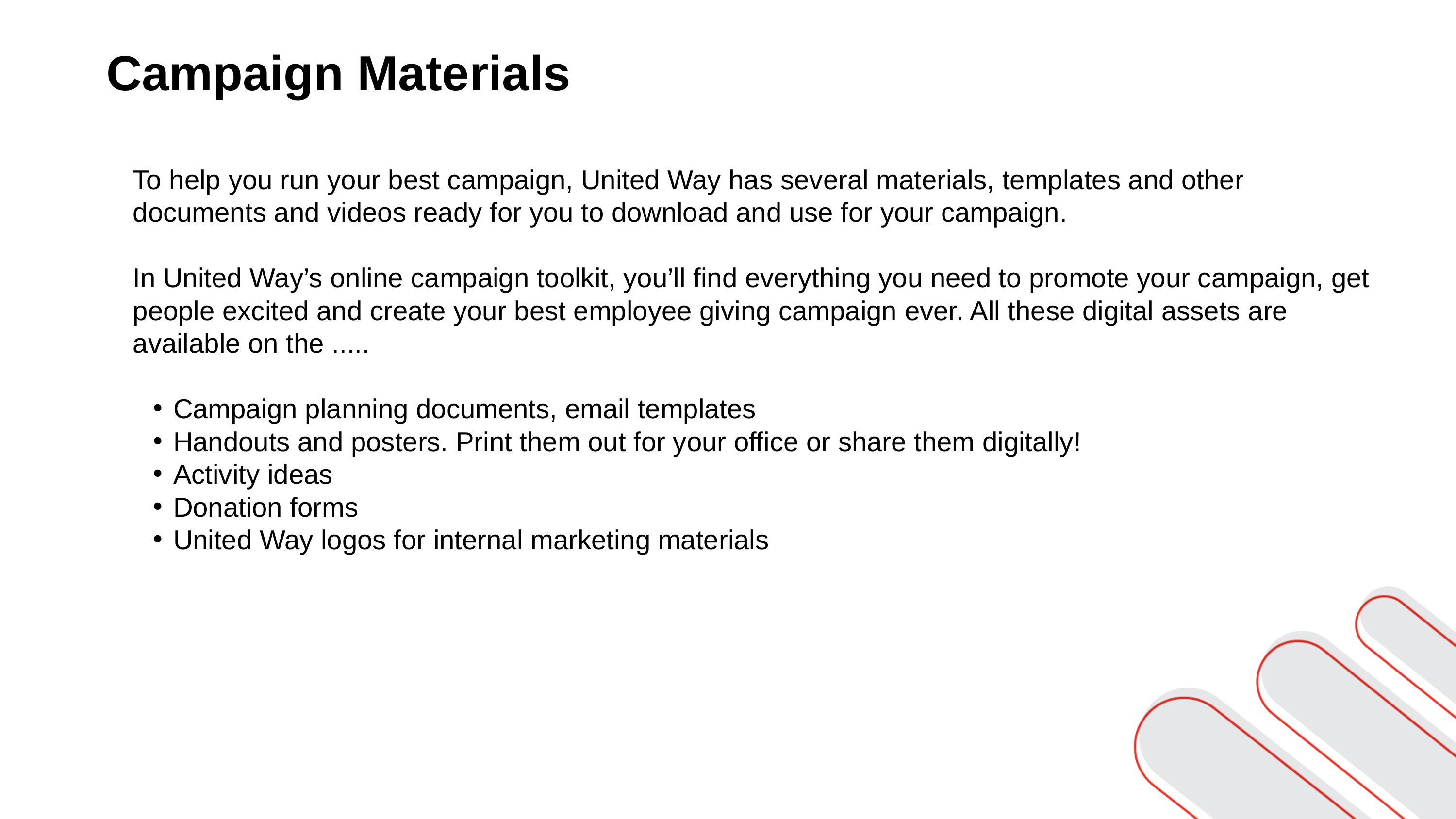

Campaign Materials
To help you run your best campaign, United Way has several materials, templates and other documents and videos ready for you to download and use for your campaign.

In United Way’s online campaign toolkit, you’ll find everything you need to promote your campaign, get people excited and create your best employee giving campaign ever. All these digital assets are available on the .....

Campaign planning documents, email templates
Handouts and posters. Print them out for your office or share them digitally!
Activity ideas
Donation forms
United Way logos for internal marketing materials